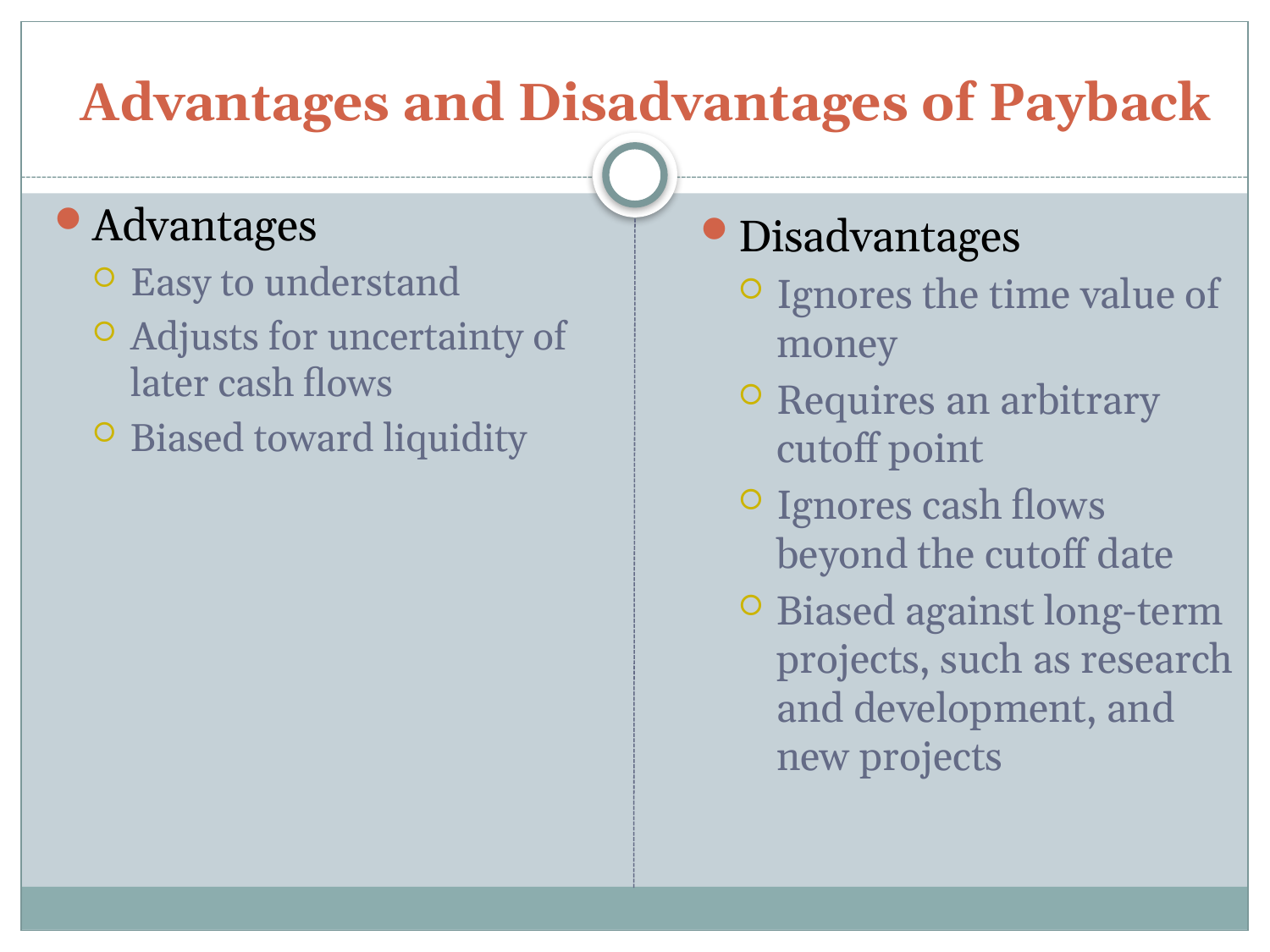

# Advantages and Disadvantages of Payback
Advantages
Easy to understand
Adjusts for uncertainty of later cash flows
Biased toward liquidity
Disadvantages
Ignores the time value of money
Requires an arbitrary cutoff point
Ignores cash flows beyond the cutoff date
Biased against long-term projects, such as research and development, and new projects